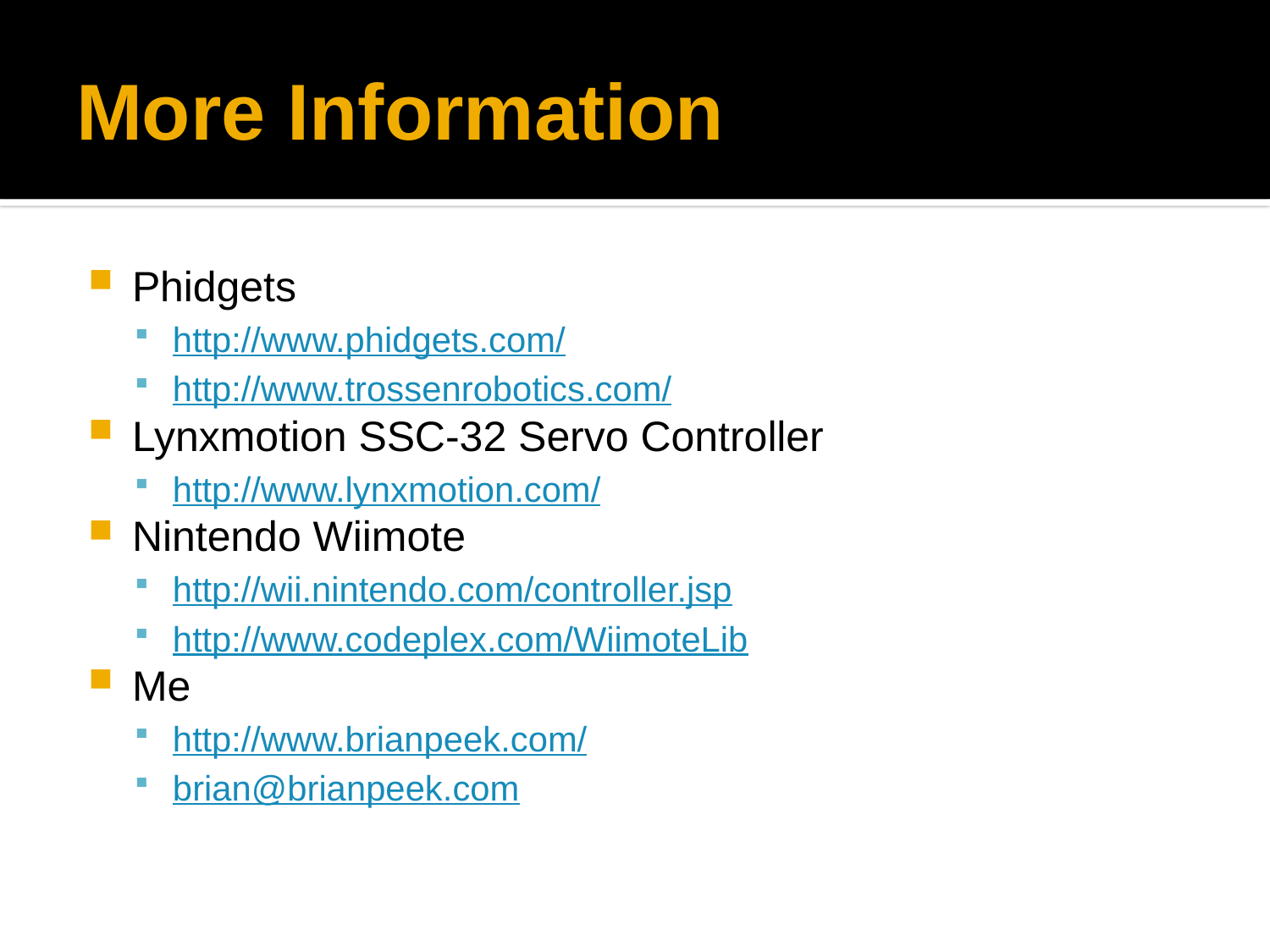

# More Information
Phidgets
http://www.phidgets.com/
http://www.trossenrobotics.com/
Lynxmotion SSC-32 Servo Controller
http://www.lynxmotion.com/
Nintendo Wiimote
http://wii.nintendo.com/controller.jsp
http://www.codeplex.com/WiimoteLib
Me
http://www.brianpeek.com/
brian@brianpeek.com